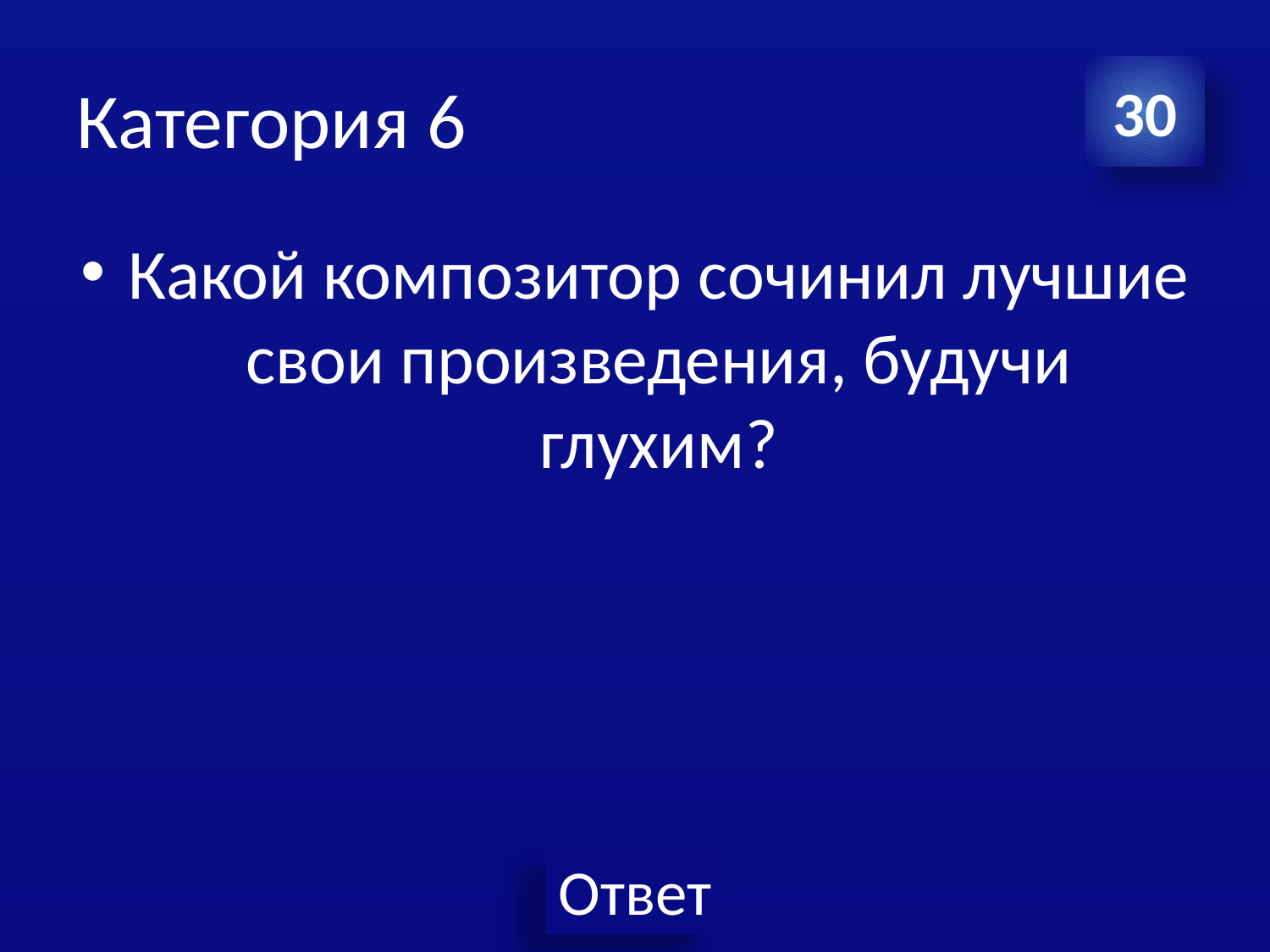

# Категория 6
30
Какой композитор сочинил лучшие свои произведения, будучи глухим?